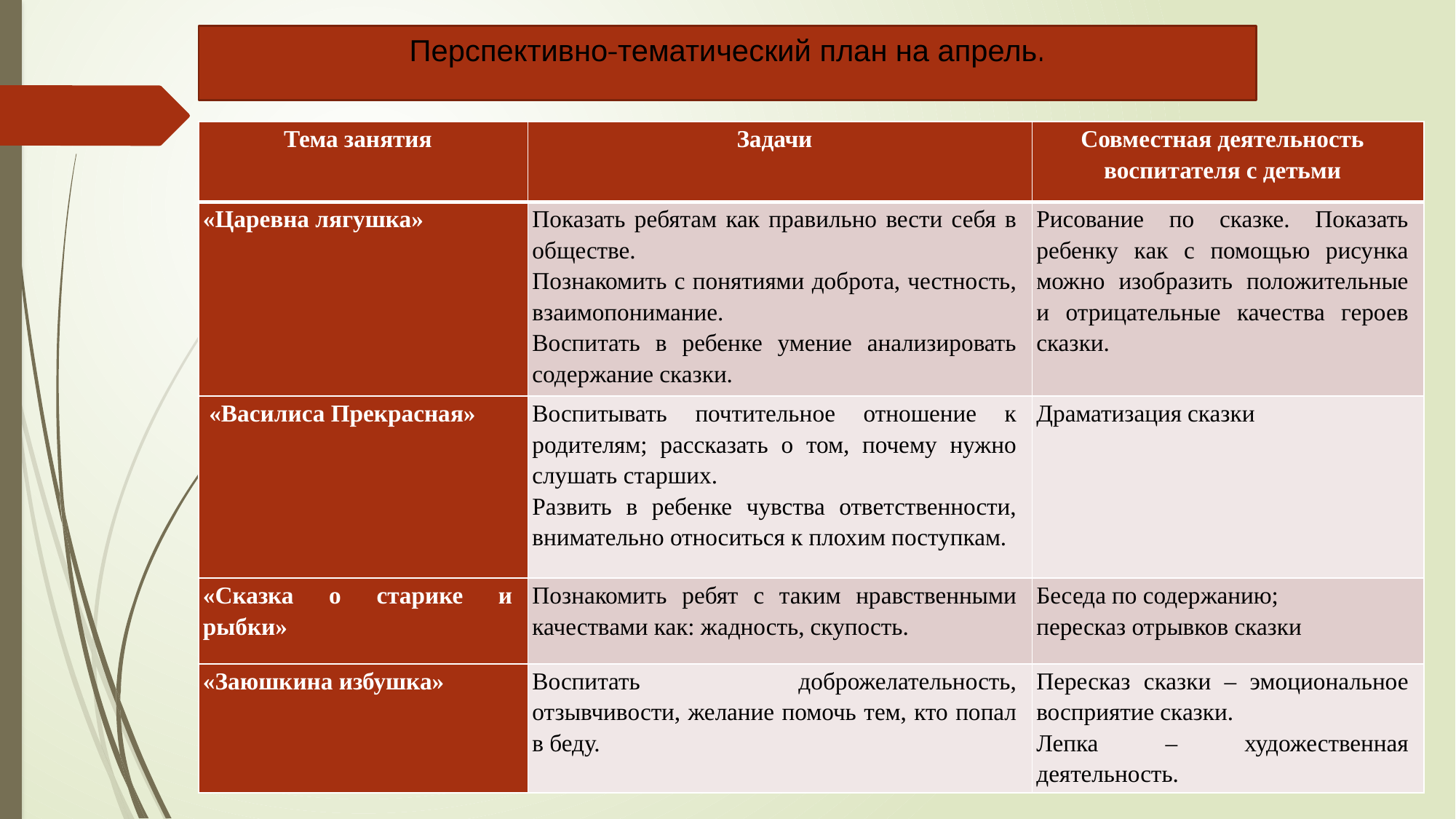

Перспективно-тематический план на апрель.
| Тема занятия | Задачи | Совместная деятельность воспитателя с детьми |
| --- | --- | --- |
| «Царевна лягушка» | Показать ребятам как правильно вести себя в обществе. Познакомить с понятиями доброта, честность, взаимопонимание. Воспитать в ребенке умение анализировать содержание сказки. | Рисование по сказке. Показать ребенку как с помощью рисунка можно изобразить положительные и отрицательные качества героев сказки. |
| «Василиса Прекрасная» | Воспитывать почтительное отношение к родителям; рассказать о том, почему нужно слушать старших. Развить в ребенке чувства ответственности, внимательно относиться к плохим поступкам. | Драматизация сказки |
| «Сказка о старике и рыбки» | Познакомить ребят с таким нравственными качествами как: жадность, скупость. | Беседа по содержанию; пересказ отрывков сказки |
| «Заюшкина избушка» | Воспитать доброжелательность, отзывчивости, желание помочь тем, кто попал в беду. | Пересказ сказки – эмоциональное восприятие сказки. Лепка – художественная деятельность. |